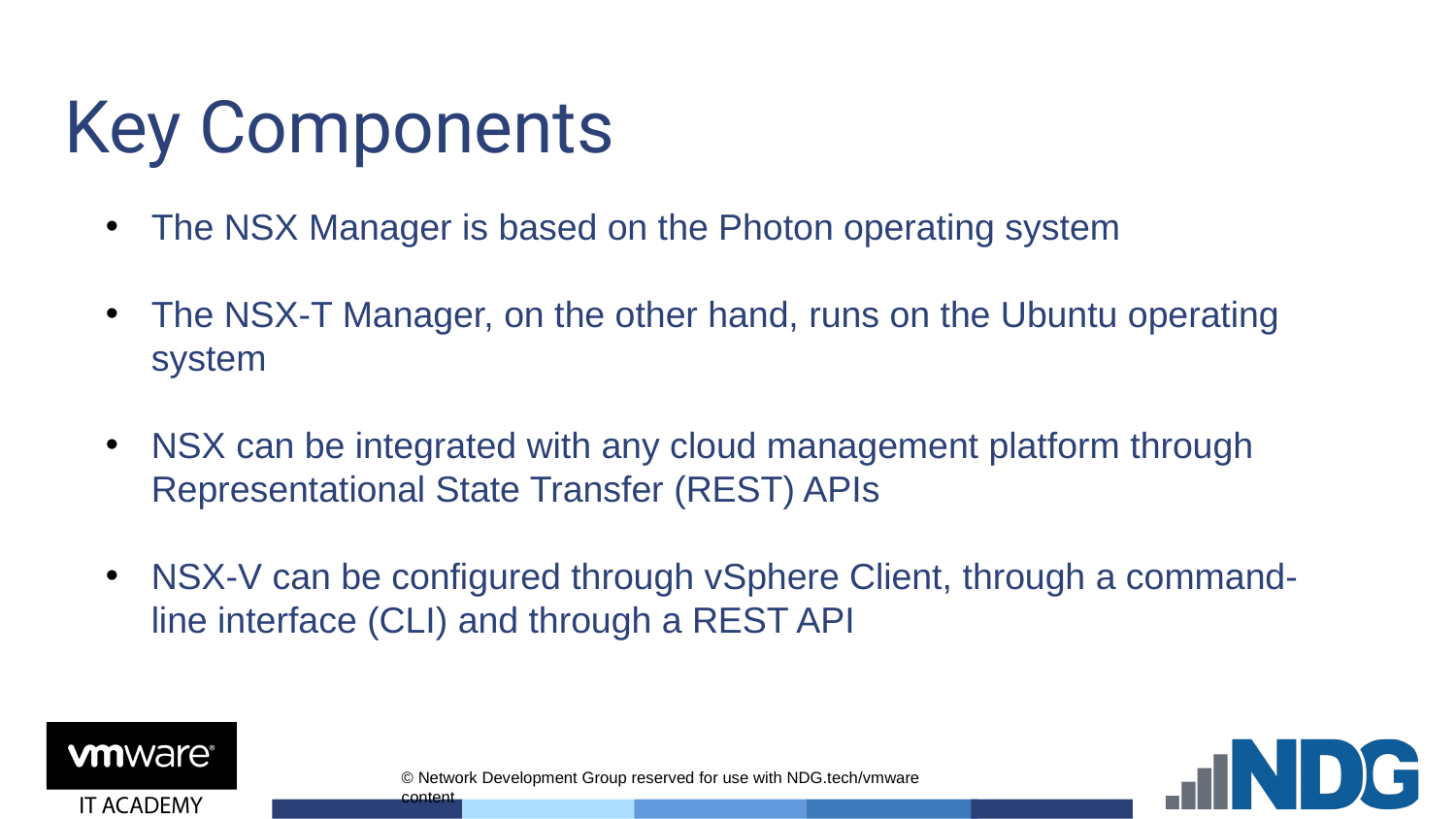

# Key Components
The NSX Manager is based on the Photon operating system

The NSX-T Manager, on the other hand, runs on the Ubuntu operating system

NSX can be integrated with any cloud management platform through Representational State Transfer (REST) APIs

NSX-V can be configured through vSphere Client, through a command-line interface (CLI) and through a REST API